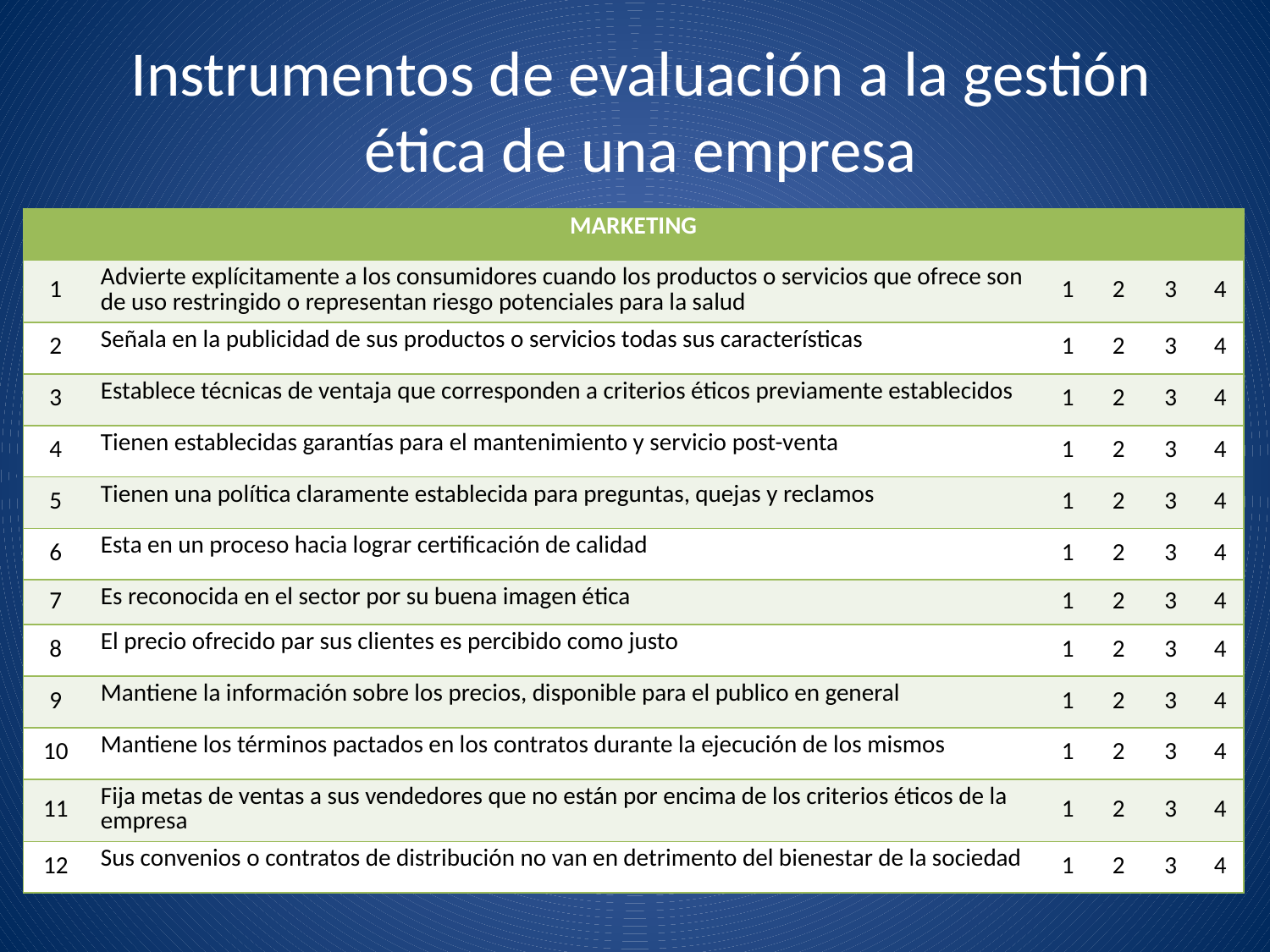

# Instrumentos de evaluación a la gestión ética de una empresa
| MARKETING |  |  |  |  |  |
| --- | --- | --- | --- | --- | --- |
| 1 | Advierte explícitamente a los consumidores cuando los productos o servicios que ofrece son de uso restringido o representan riesgo potenciales para la salud | 1 | 2 | 3 | 4 |
| 2 | Señala en la publicidad de sus productos o servicios todas sus características | 1 | 2 | 3 | 4 |
| 3 | Establece técnicas de ventaja que corresponden a criterios éticos previamente establecidos | 1 | 2 | 3 | 4 |
| 4 | Tienen establecidas garantías para el mantenimiento y servicio post-venta | 1 | 2 | 3 | 4 |
| 5 | Tienen una política claramente establecida para preguntas, quejas y reclamos | 1 | 2 | 3 | 4 |
| 6 | Esta en un proceso hacia lograr certificación de calidad | 1 | 2 | 3 | 4 |
| 7 | Es reconocida en el sector por su buena imagen ética | 1 | 2 | 3 | 4 |
| 8 | El precio ofrecido par sus clientes es percibido como justo | 1 | 2 | 3 | 4 |
| 9 | Mantiene la información sobre los precios, disponible para el publico en general | 1 | 2 | 3 | 4 |
| 10 | Mantiene los términos pactados en los contratos durante la ejecución de los mismos | 1 | 2 | 3 | 4 |
| 11 | Fija metas de ventas a sus vendedores que no están por encima de los criterios éticos de la empresa | 1 | 2 | 3 | 4 |
| 12 | Sus convenios o contratos de distribución no van en detrimento del bienestar de la sociedad | 1 | 2 | 3 | 4 |